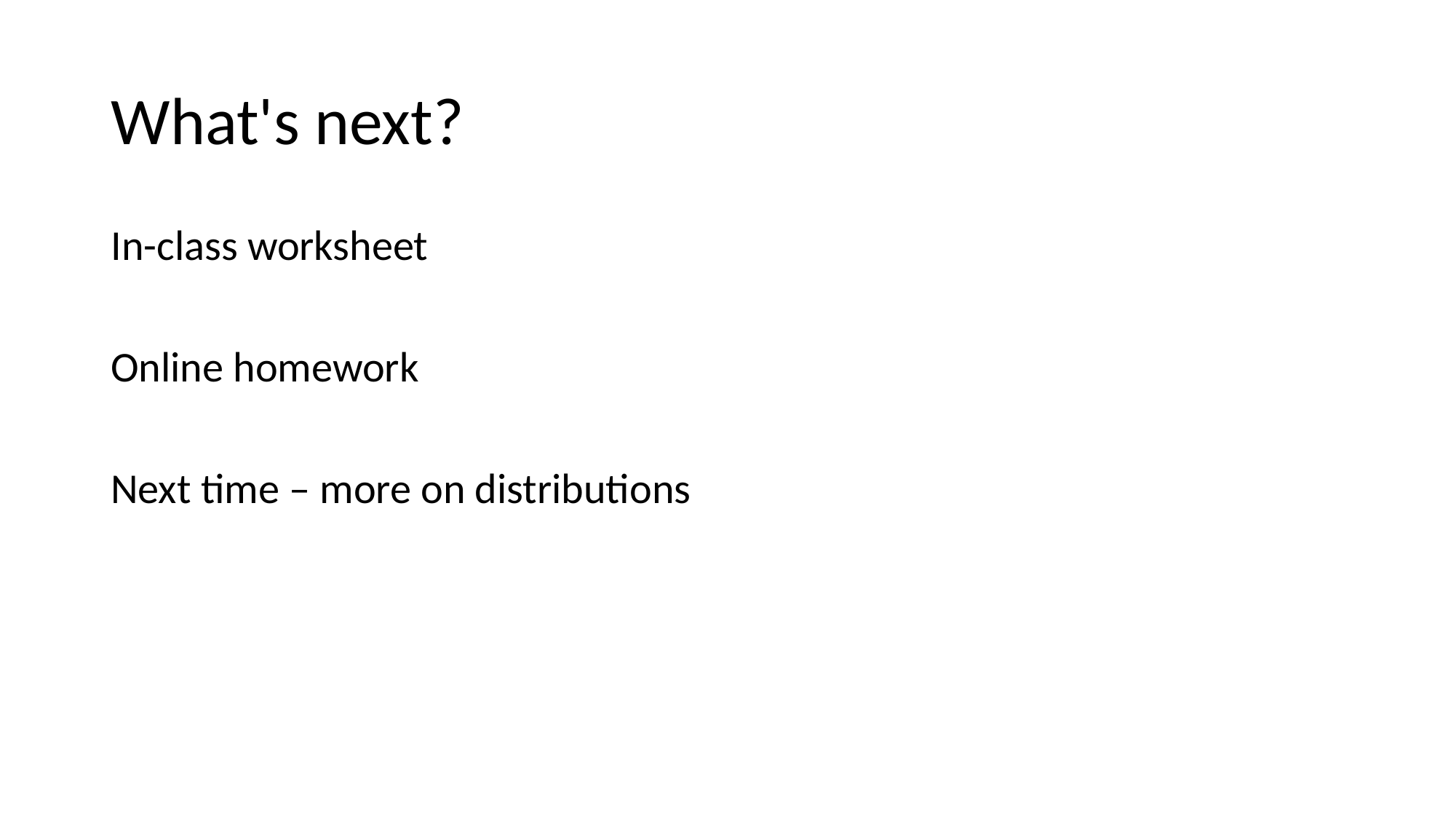

# What's next?
In-class worksheet

Online homework

Next time – more on distributions